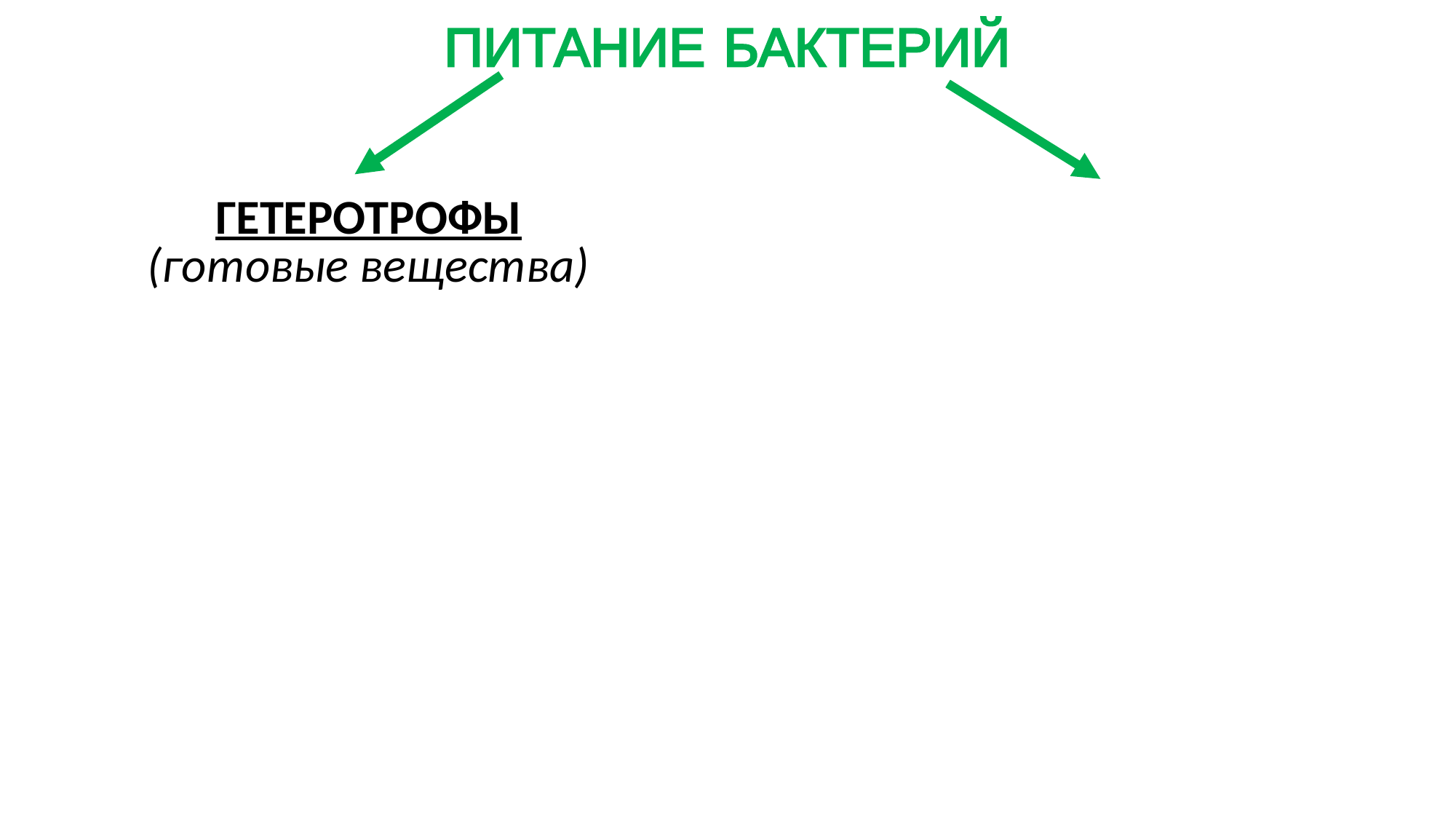

ПИТАНИЕ БАКТЕРИЙ
| ГЕТЕРОТРОФЫ (готовые вещества) |
| --- |